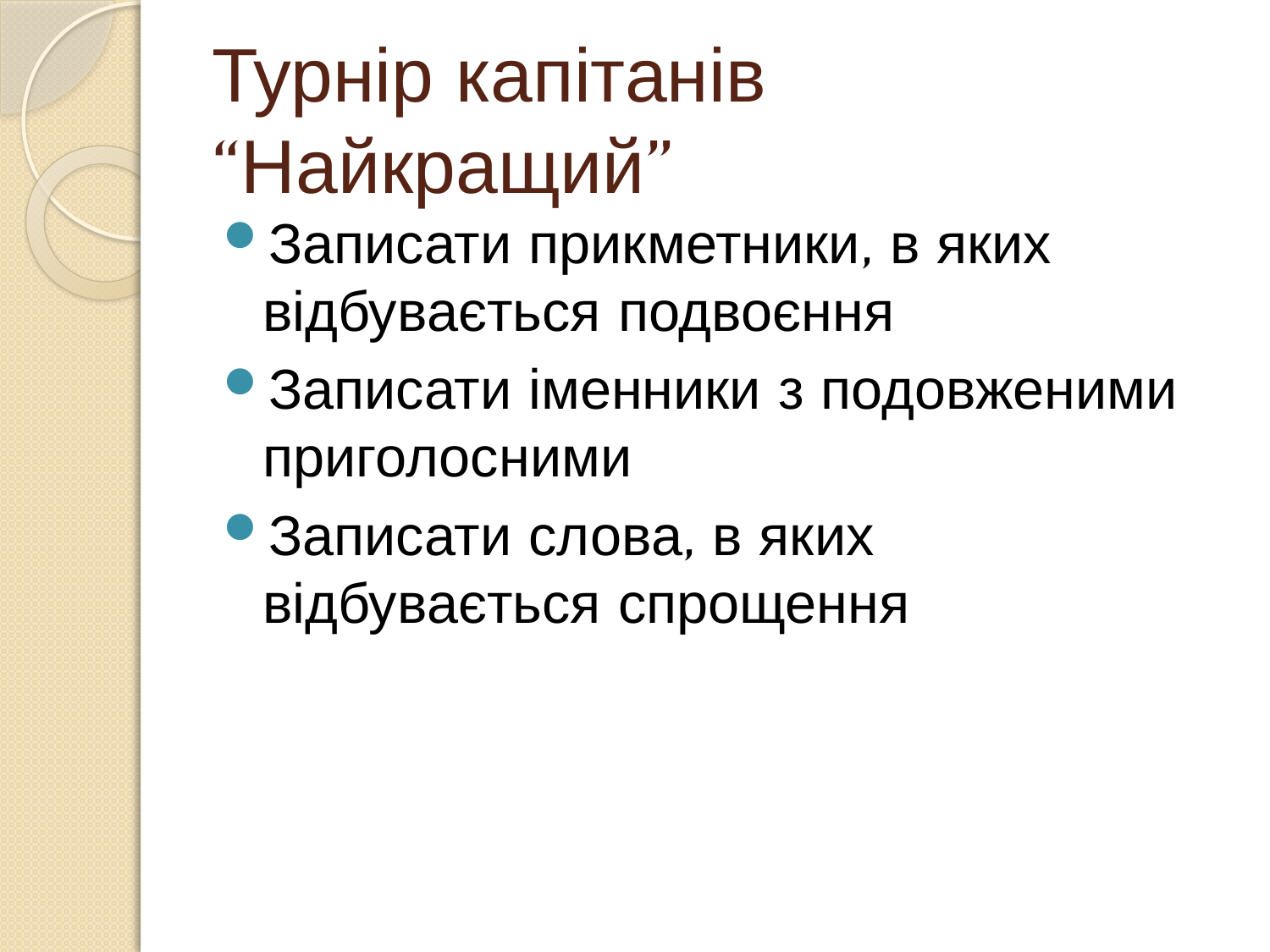

# Турнір капітанів “Найкращий”
Записати прикметники, в яких відбувається подвоєння
Записати іменники з подовженими приголосними
Записати слова, в яких відбувається спрощення